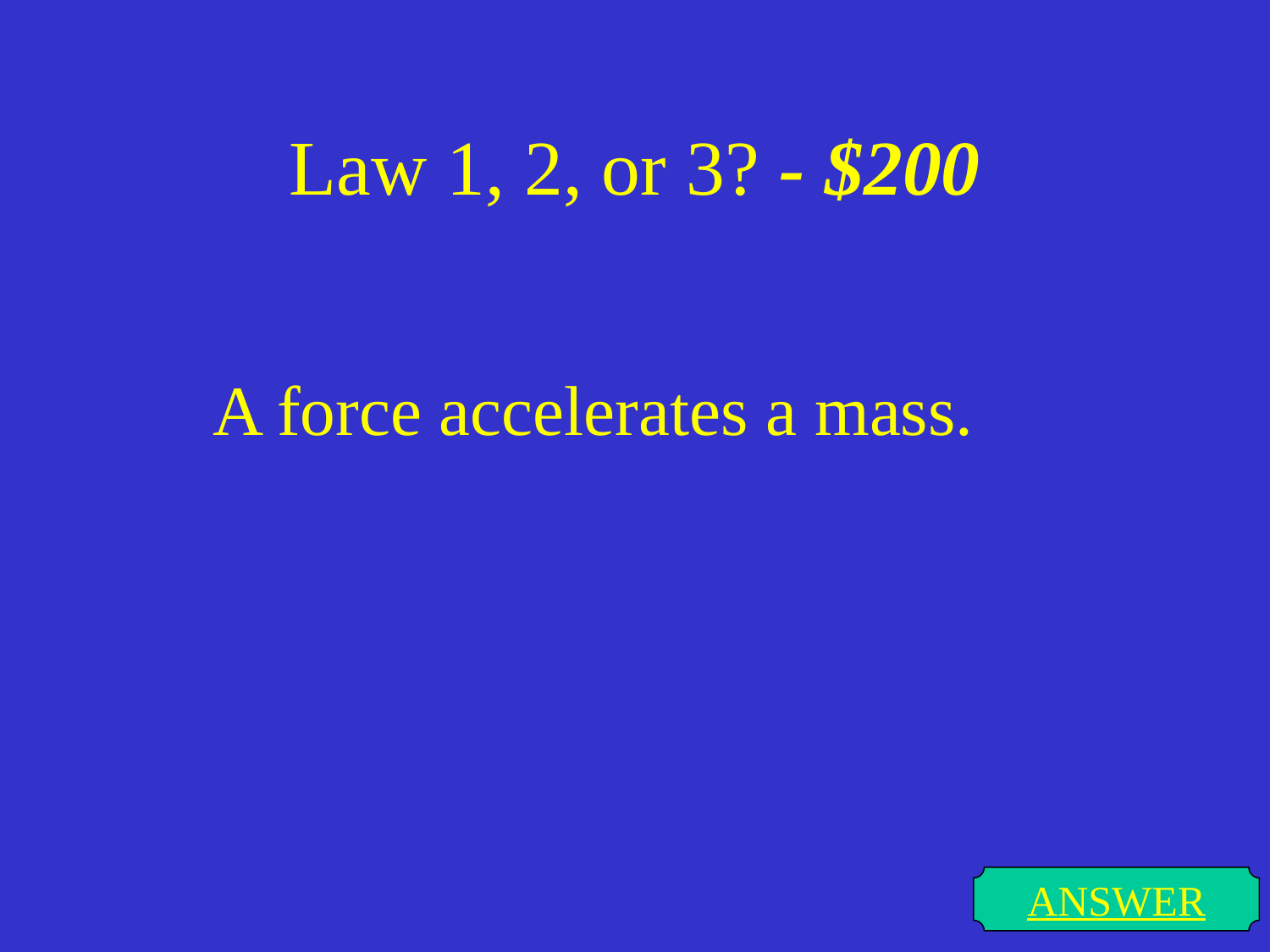

# Law 1, 2, or 3? - $200

A force accelerates a mass.

ANSWER